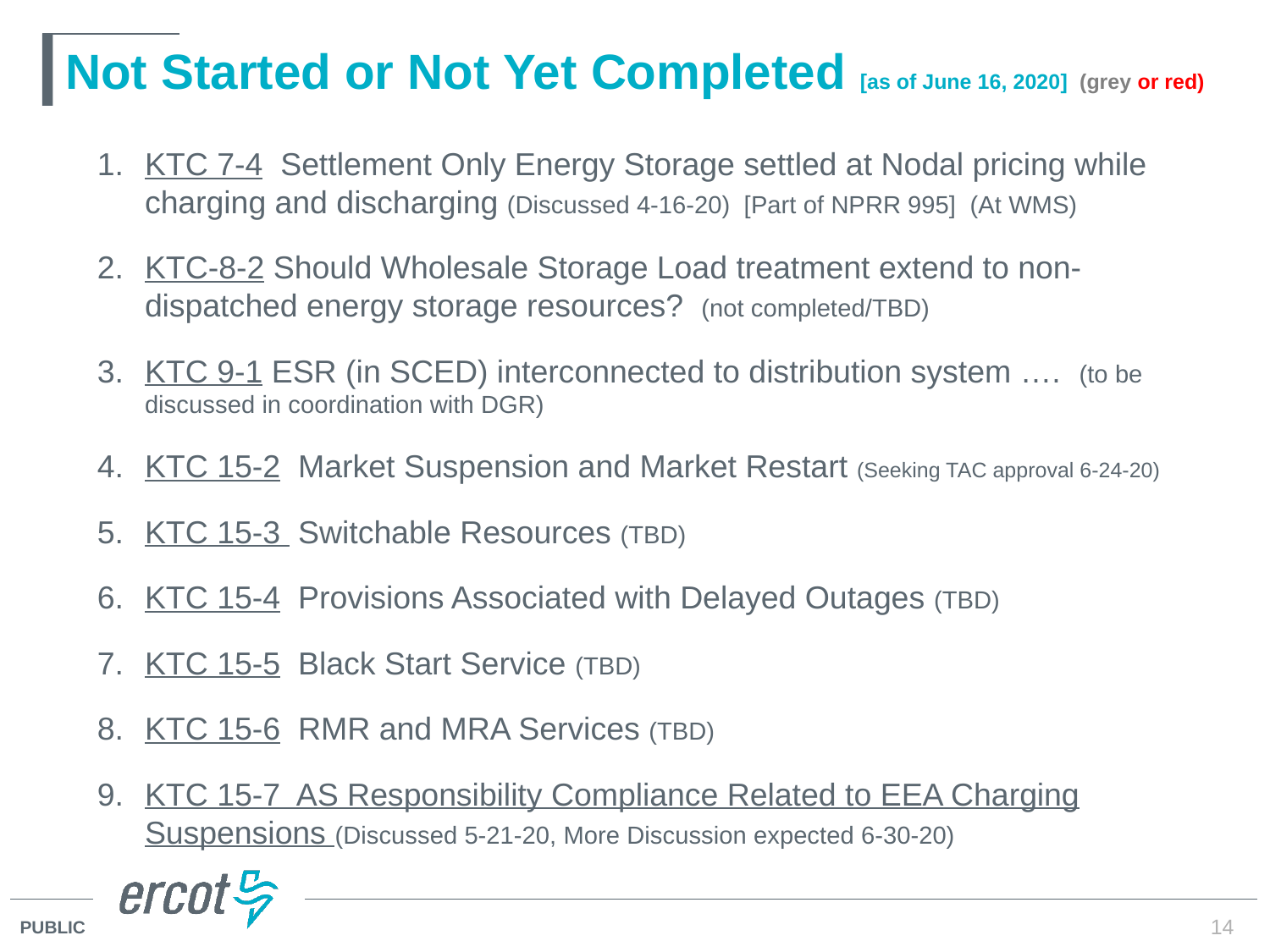

# Not Started or Not Yet Completed [as of June 16, 2020]  (grey or red)
KTC 7-4  Settlement Only Energy Storage settled at Nodal pricing while charging and discharging (Discussed 4-16-20)  [Part of NPRR 995]  (At WMS)
KTC-8-2 Should Wholesale Storage Load treatment extend to non-dispatched energy storage resources?  (not completed/TBD)
KTC 9-1 ESR (in SCED) interconnected to distribution system ….  (to be discussed in coordination with DGR)
KTC 15-2  Market Suspension and Market Restart (Seeking TAC approval 6-24-20)
KTC 15-3  Switchable Resources (TBD)
KTC 15-4  Provisions Associated with Delayed Outages (TBD)
KTC 15-5  Black Start Service (TBD)
KTC 15-6  RMR and MRA Services (TBD)
KTC 15-7  AS Responsibility Compliance Related to EEA Charging Suspensions (Discussed 5-21-20, More Discussion expected 6-30-20)

14